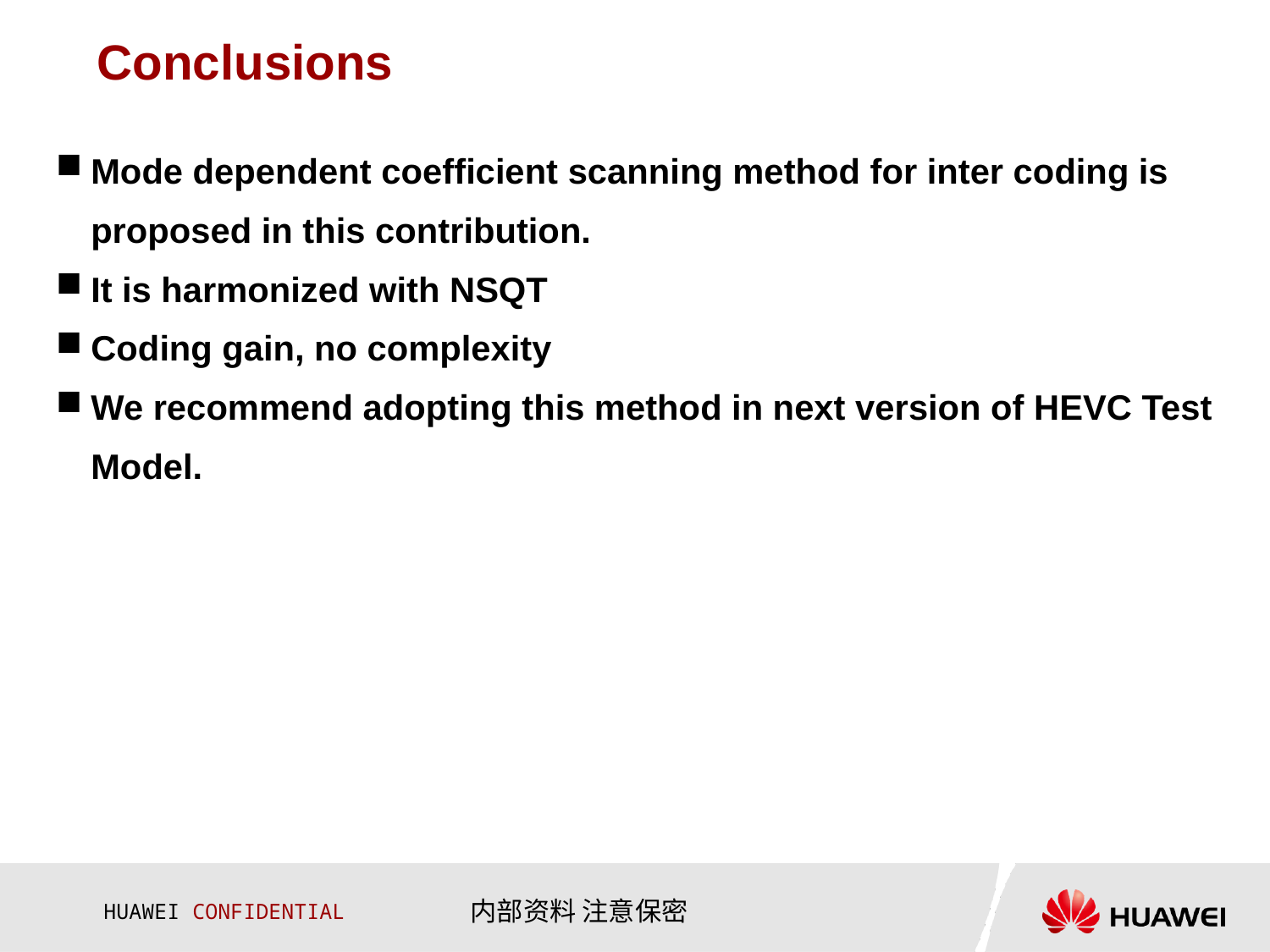

# Conclusions
Mode dependent coefficient scanning method for inter coding is proposed in this contribution.
It is harmonized with NSQT
Coding gain, no complexity
We recommend adopting this method in next version of HEVC Test Model.